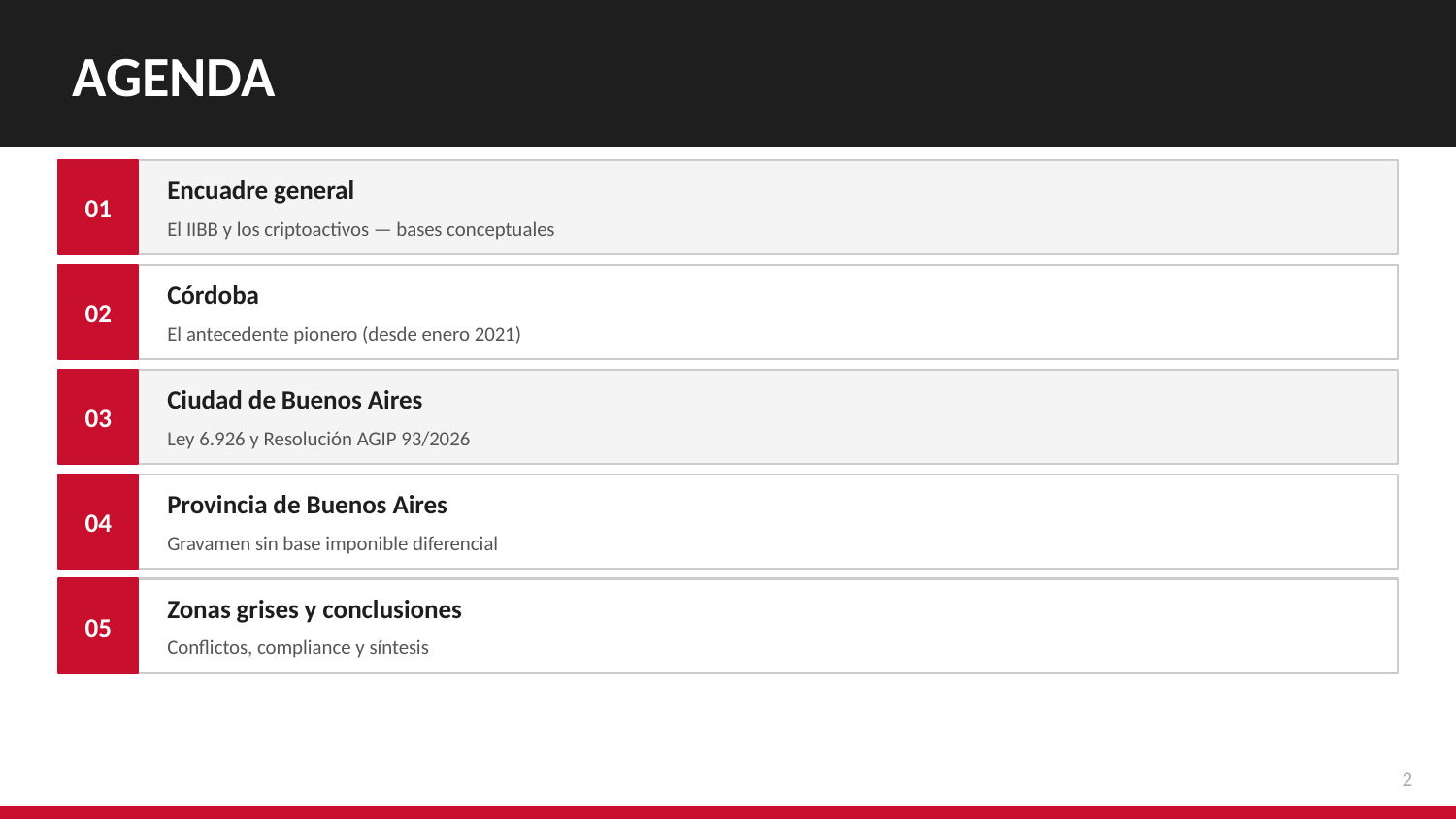

AGENDA

01
Encuadre general
El IIBB y los criptoactivos — bases conceptuales

02
Córdoba
El antecedente pionero (desde enero 2021)

03
Ciudad de Buenos Aires
Ley 6.926 y Resolución AGIP 93/2026

04
Provincia de Buenos Aires
Gravamen sin base imponible diferencial

05
05
Zonas grises y conclusiones
Conflictos, compliance y síntesis
2